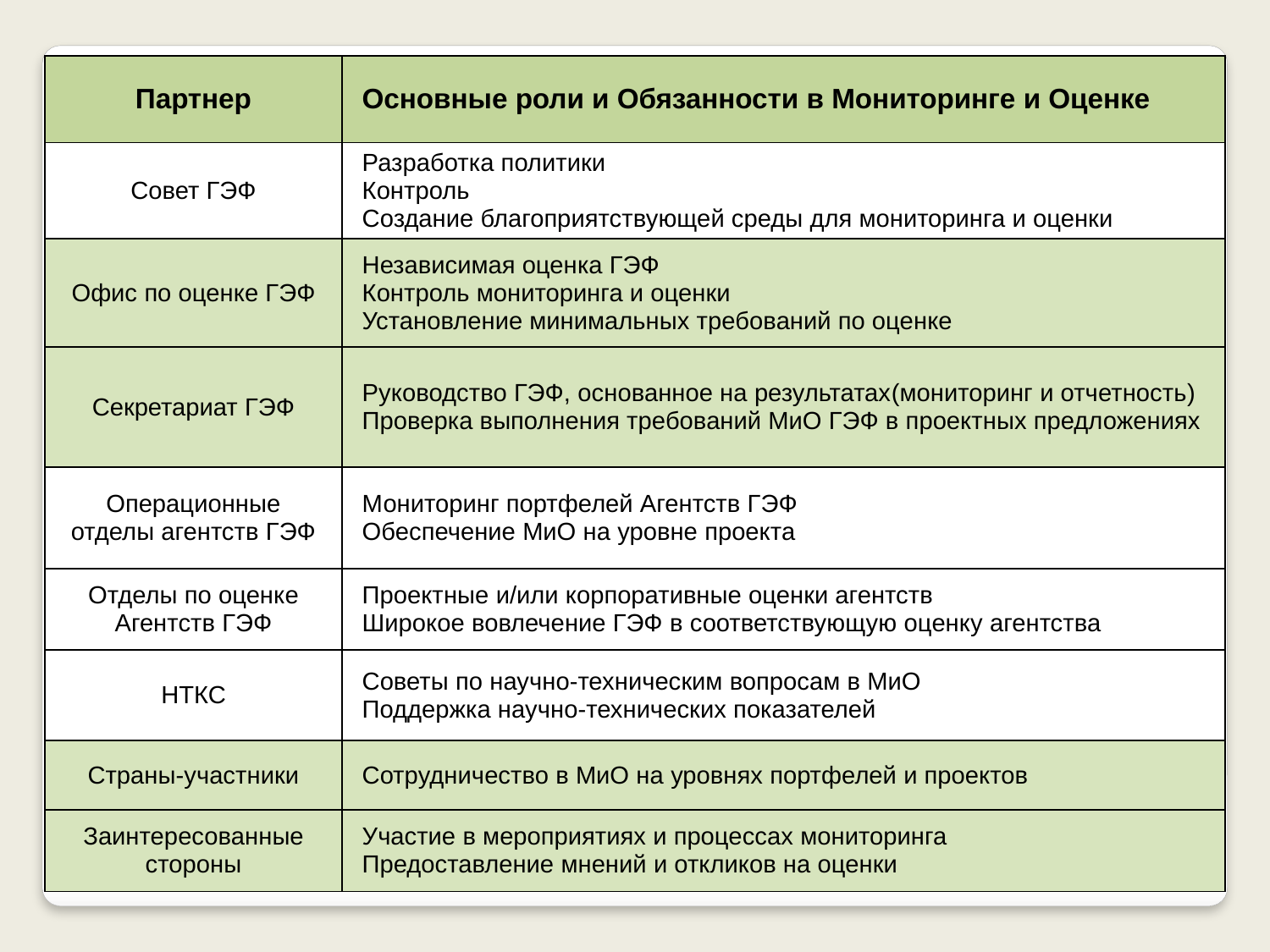

| Партнер | Основные роли и Обязанности в Мониторинге и Оценке |
| --- | --- |
| Совет ГЭФ | Разработка политики Контроль Создание благоприятствующей среды для мониторинга и оценки |
| Офис по оценке ГЭФ | Независимая оценка ГЭФ Контроль мониторинга и оценки Установление минимальных требований по оценке |
| Секретариат ГЭФ | Руководство ГЭФ, основанное на результатах(мониторинг и отчетность) Проверка выполнения требований МиО ГЭФ в проектных предложениях |
| Операционные отделы агентств ГЭФ | Мониторинг портфелей Агентств ГЭФ Обеспечение МиО на уровне проекта |
| Отделы по оценке Агентств ГЭФ | Проектные и/или корпоративные оценки агентств Широкое вовлечение ГЭФ в соответствующую оценку агентства |
| НТКС | Советы по научно-техническим вопросам в МиО Поддержка научно-технических показателей |
| Страны-участники | Сотрудничество в МиО на уровнях портфелей и проектов |
| Заинтересованные стороны | Участие в мероприятиях и процессах мониторинга Предоставление мнений и откликов на оценки |